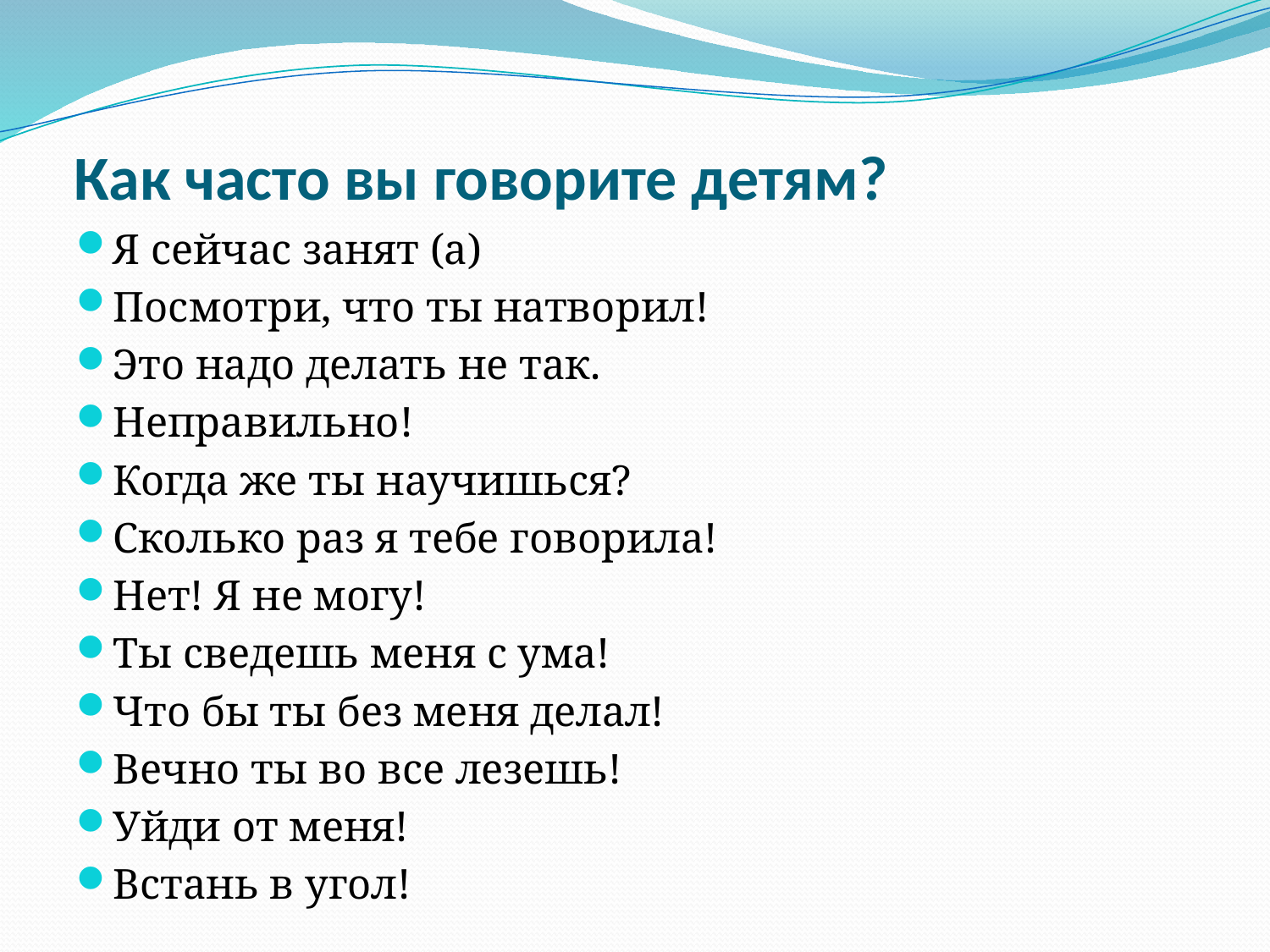

# Как часто вы говорите детям?

Я сейчас занят (а)
Посмотри, что ты натворил!
Это надо делать не так.
Неправильно!
Когда же ты научишься?
Сколько раз я тебе говорила!
Нет! Я не могу!
Ты сведешь меня с ума!
Что бы ты без меня делал!
Вечно ты во все лезешь!
Уйди от меня!
Встань в угол!